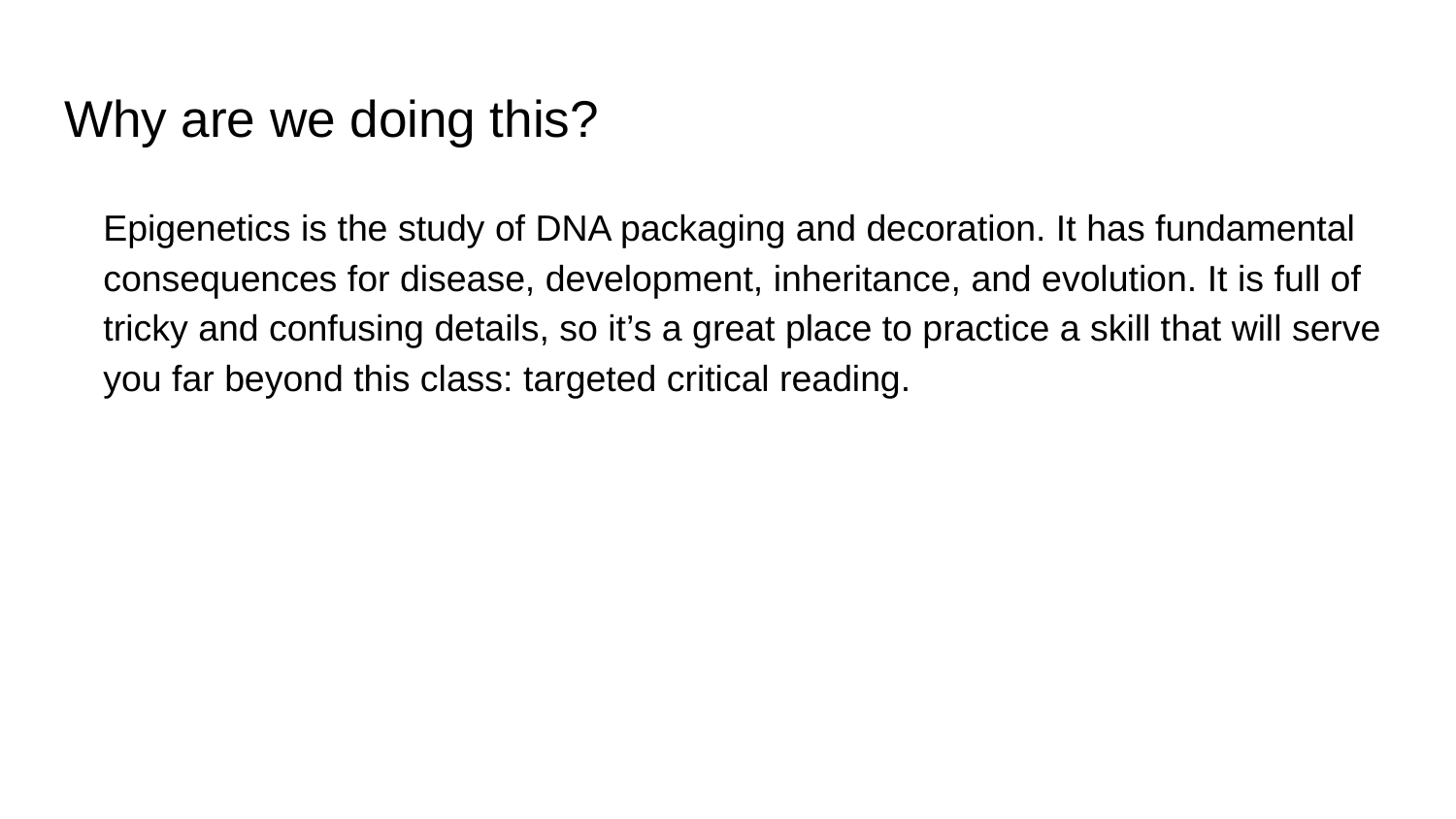

# Why are we doing this?
Epigenetics is the study of DNA packaging and decoration. It has fundamental consequences for disease, development, inheritance, and evolution. It is full of tricky and confusing details, so it’s a great place to practice a skill that will serve you far beyond this class: targeted critical reading.